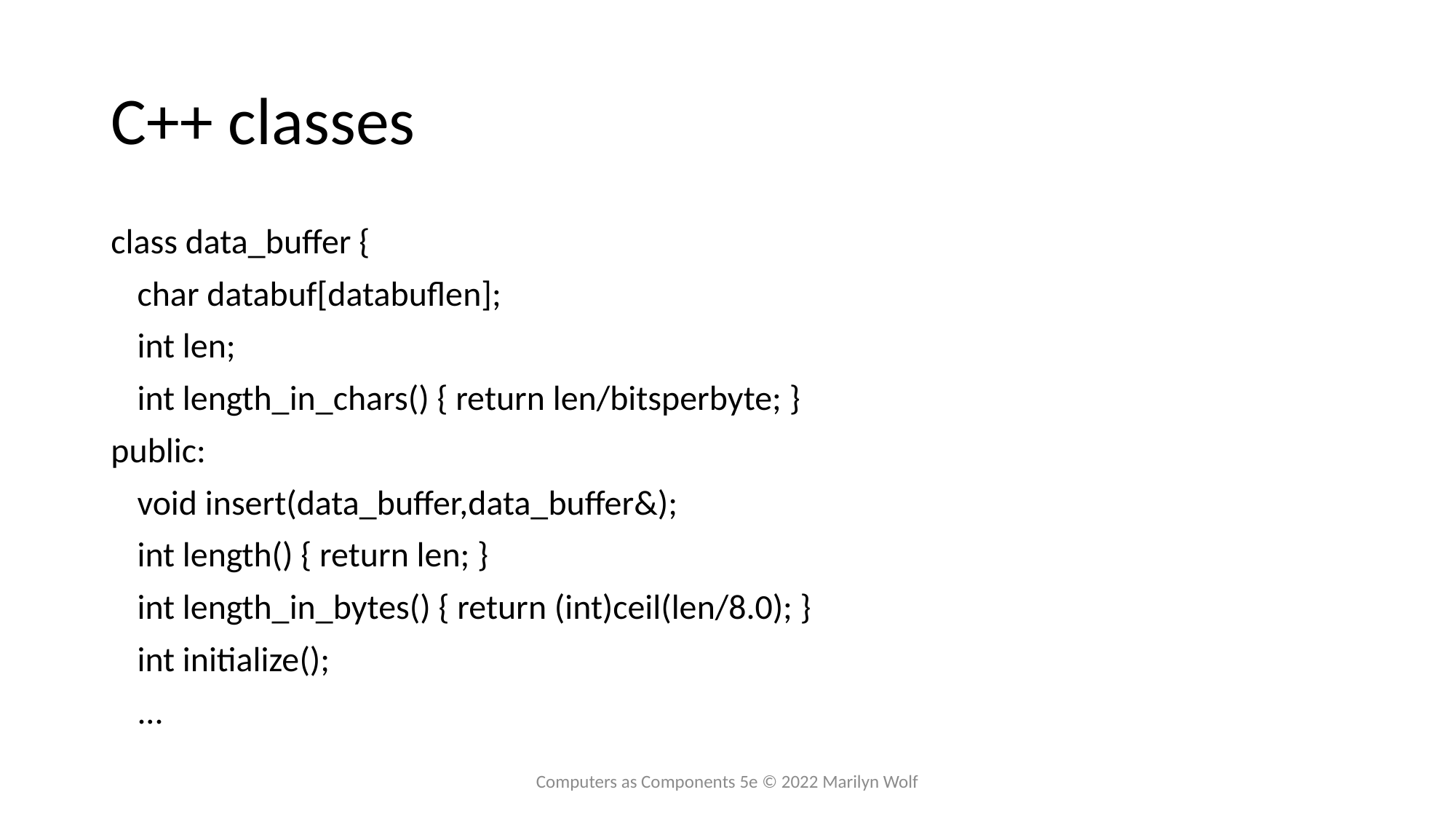

# C++ classes
class data_buffer {
	char databuf[databuflen];
	int len;
	int length_in_chars() { return len/bitsperbyte; }
public:
	void insert(data_buffer,data_buffer&);
	int length() { return len; }
	int length_in_bytes() { return (int)ceil(len/8.0); }
	int initialize();
	...
Computers as Components 5e © 2022 Marilyn Wolf